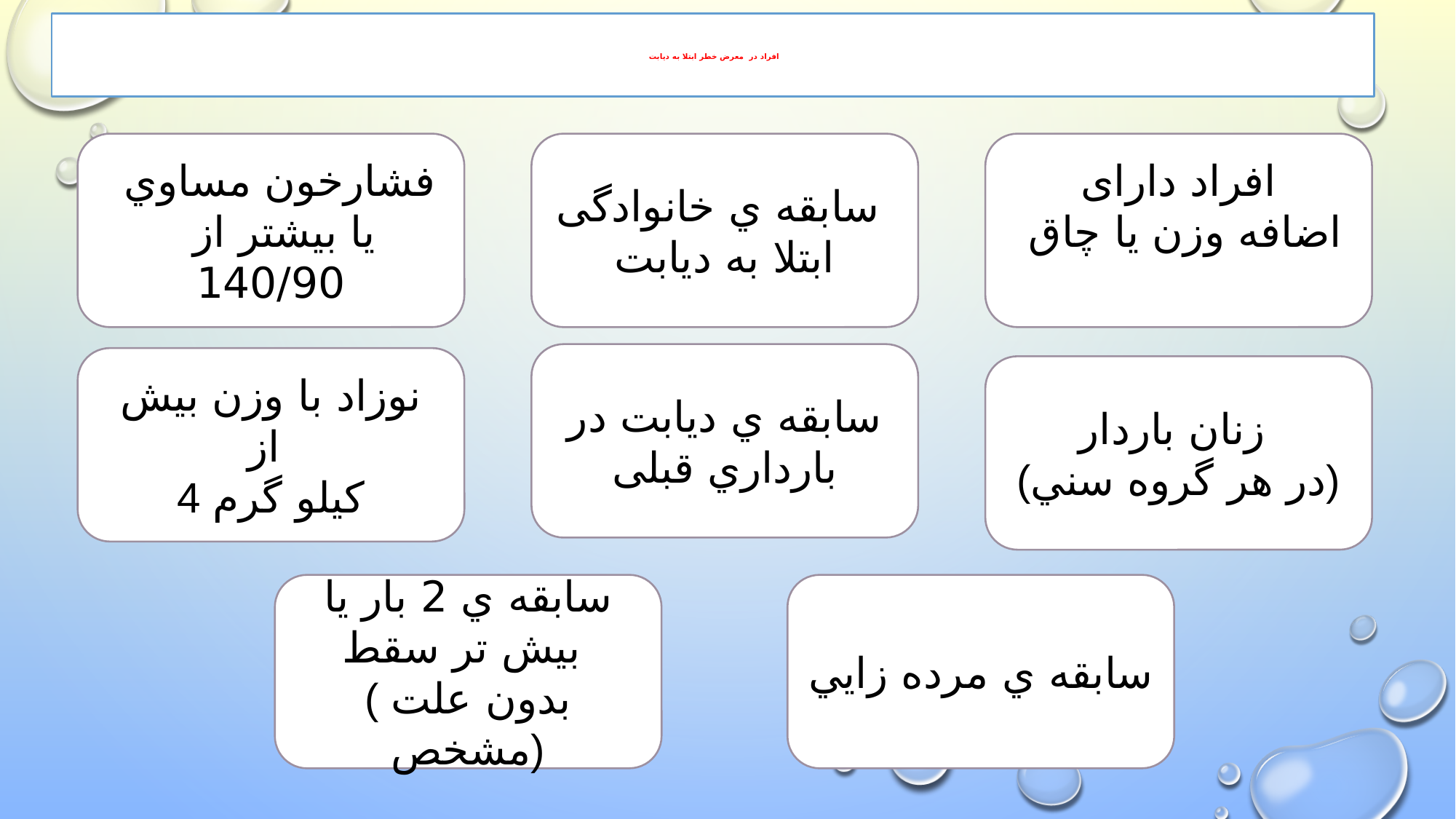

# افراد در  معرض خطر ابتلا به دیابت
  فشارخون مساوي يا بیشتر از   140/90
سابقه ي خانوادگی
ابتلا به ديابت
افراد دارای
 اضافه وزن يا چاق
سابقه ي ديابت در بارداري قبلی
نوزاد با وزن بيش از
4 کیلو گرم

زنان باردار
(در هر گروه سني)
سابقه ي 2 بار يا بيش تر سقط
( بدون علت مشخص)
سابقه ي مرده زايي